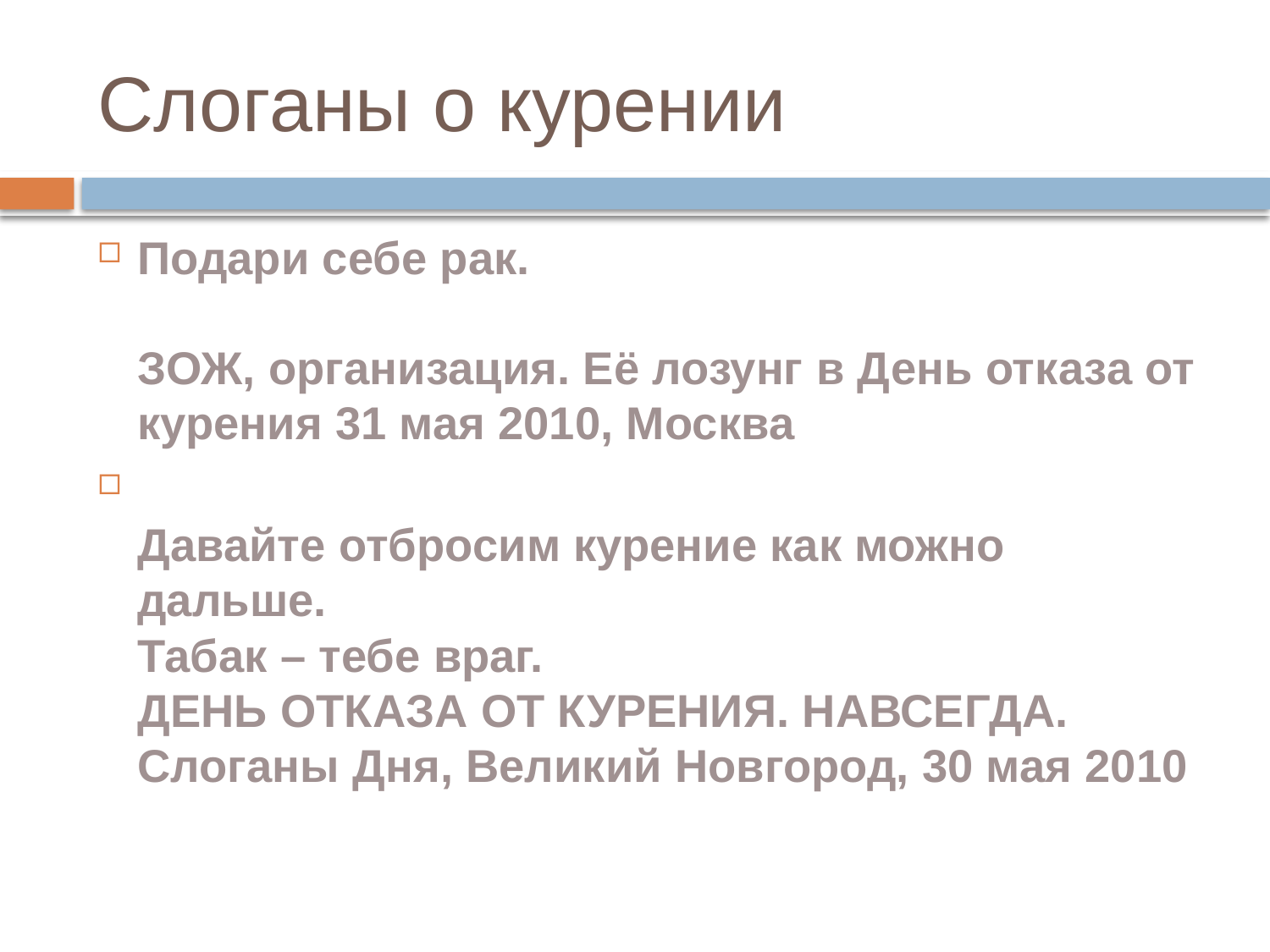

# Слоганы о курении
Подари себе рак.
ЗОЖ, организация. Её лозунг в День отказа от курения 31 мая 2010, Москва
Давайте отбросим курение как можно дальше.
Табак – тебе враг.
ДЕНЬ ОТКАЗА ОТ КУРЕНИЯ. НАВСЕГДА. Слоганы Дня, Великий Новгород, 30 мая 2010